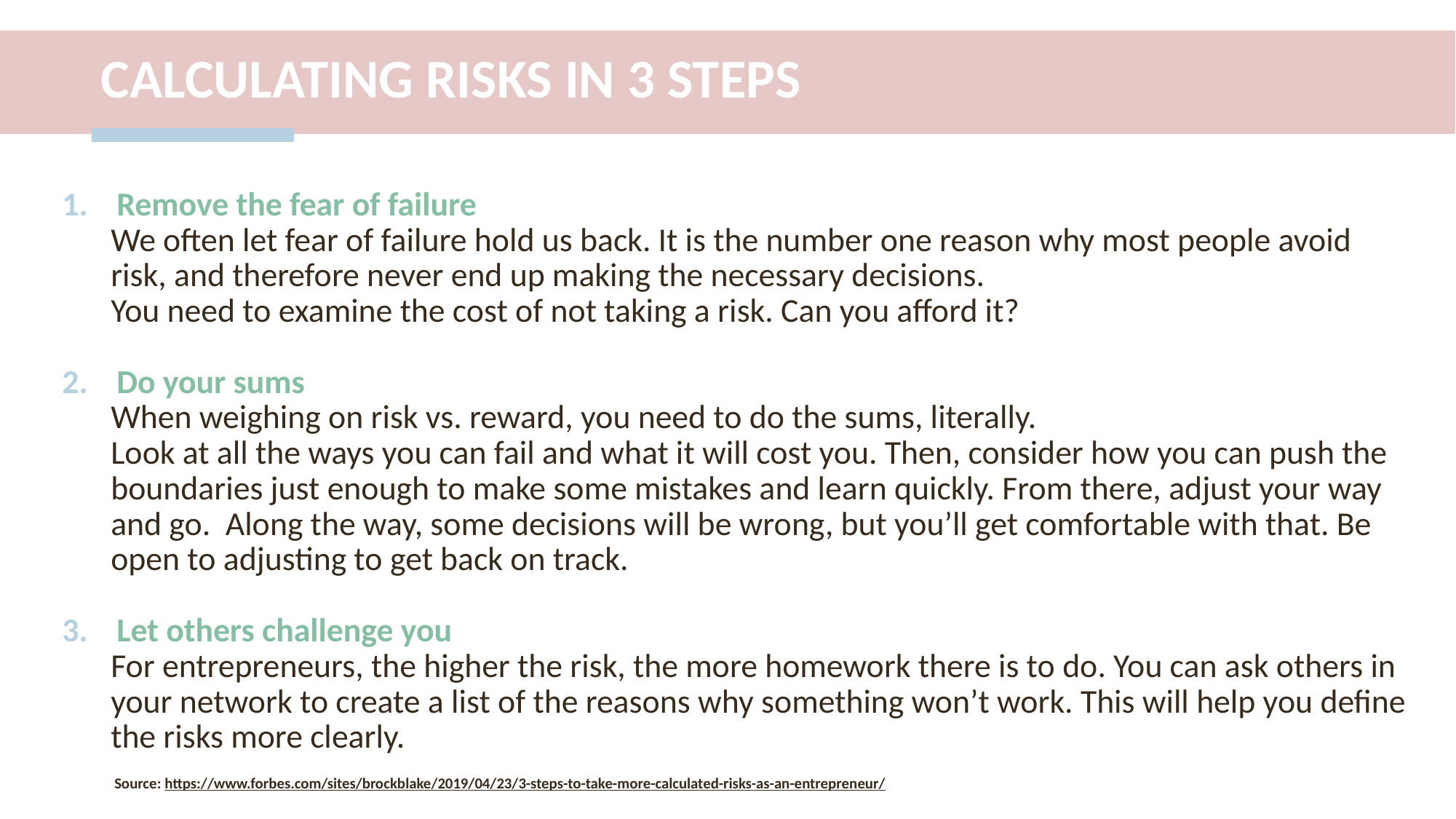

CALCULATING RISKS IN 3 STEPS

Remove the fear of failure
We often let fear of failure hold us back. It is the number one reason why most people avoid risk, and therefore never end up making the necessary decisions.
You need to examine the cost of not taking a risk. Can you afford it?

Do your sums
When weighing on risk vs. reward, you need to do the sums, literally.
Look at all the ways you can fail and what it will cost you. Then, consider how you can push the boundaries just enough to make some mistakes and learn quickly. From there, adjust your way and go.  Along the way, some decisions will be wrong, but you’ll get comfortable with that. Be open to adjusting to get back on track.

Let others challenge you
For entrepreneurs, the higher the risk, the more homework there is to do. You can ask others in your network to create a list of the reasons why something won’t work. This will help you define the risks more clearly.

Source: https://www.forbes.com/sites/brockblake/2019/04/23/3-steps-to-take-more-calculated-risks-as-an-entrepreneur/